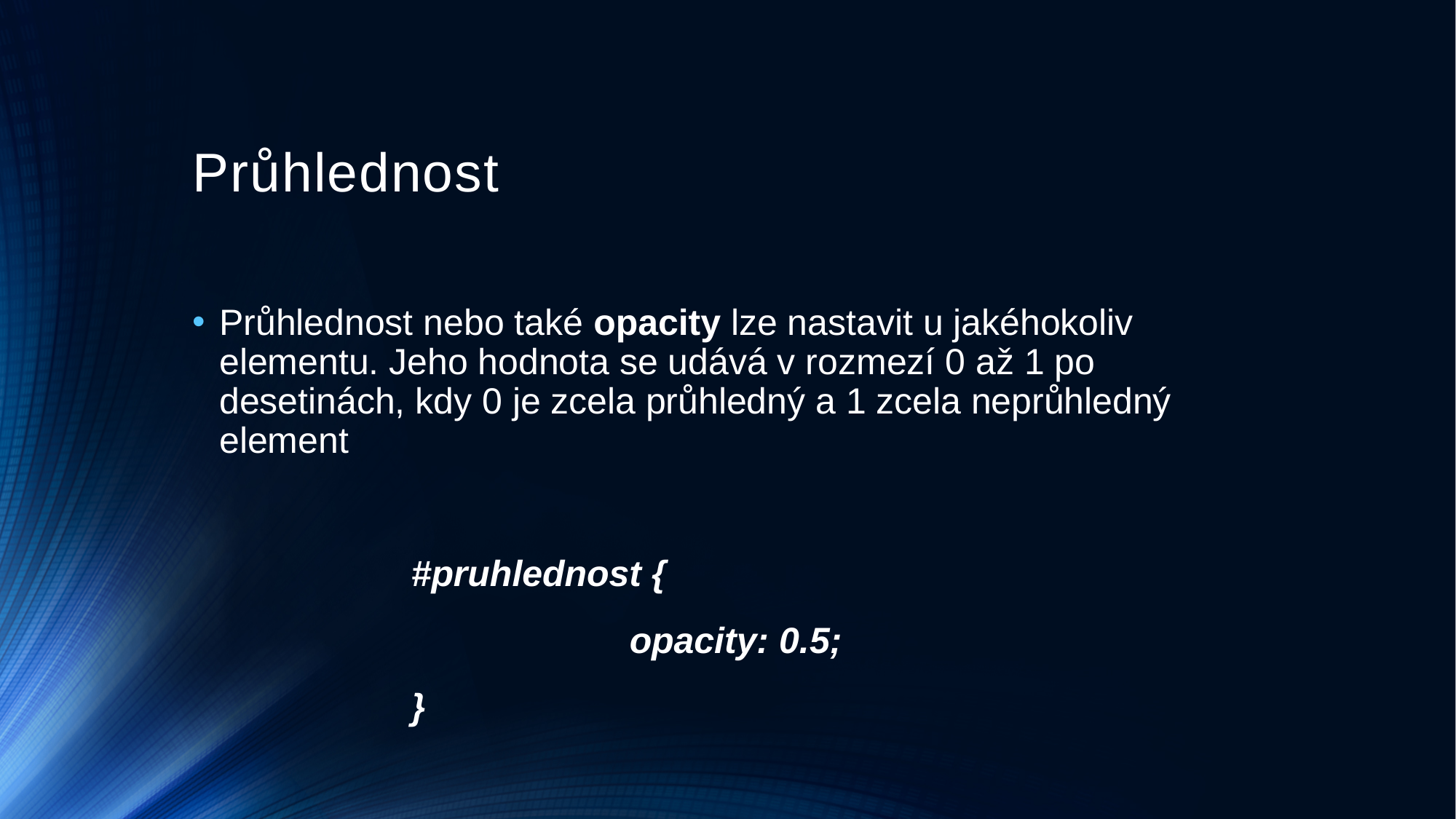

# Průhlednost

Průhlednost nebo také opacity lze nastavit u jakéhokoliv elementu. Jeho hodnota se udává v rozmezí 0 až 1 po desetinách, kdy 0 je zcela průhledný a 1 zcela neprůhledný element

		#pruhlednost {
				opacity: 0.5;
		}